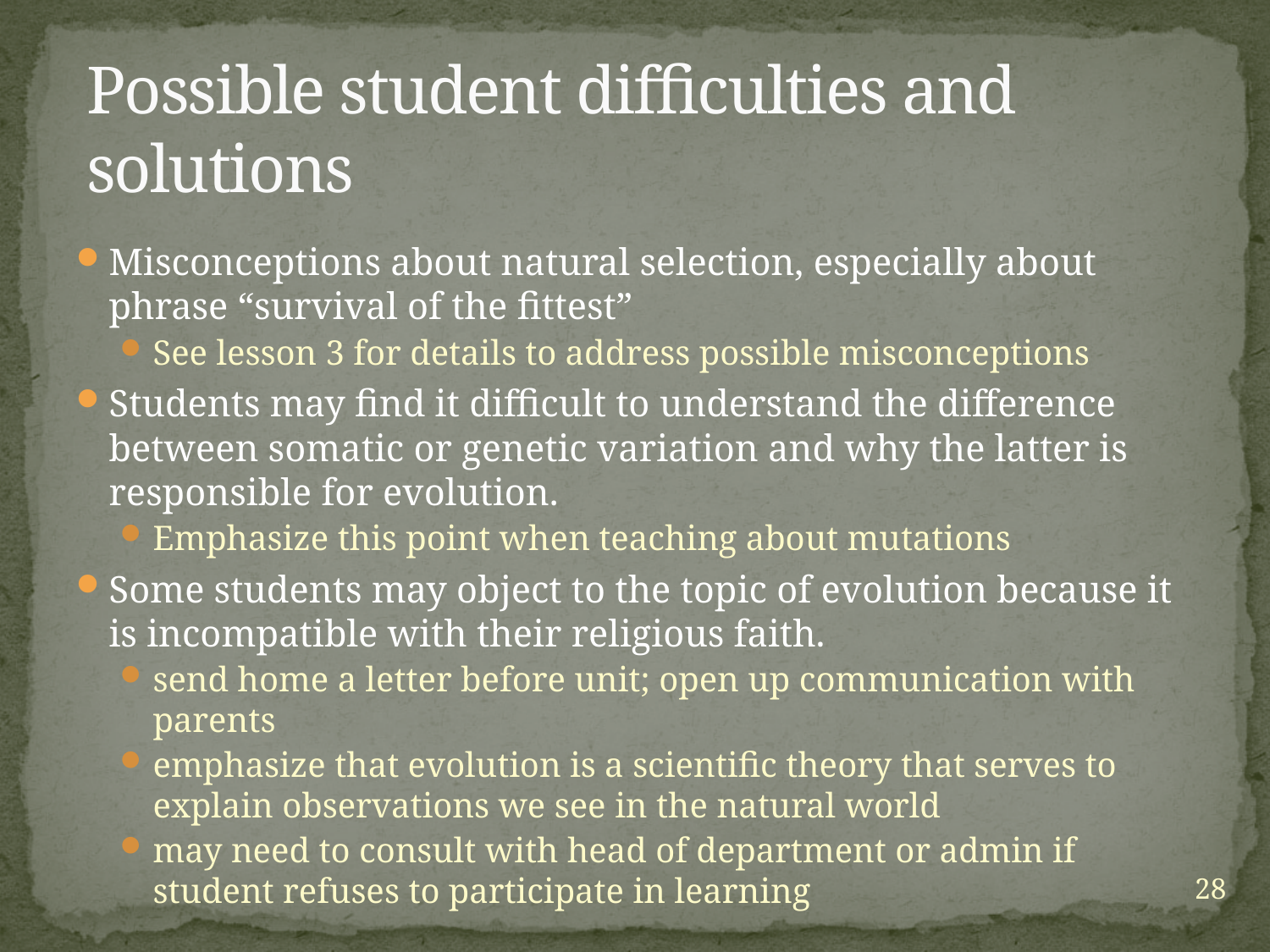

# Possible student difficulties and solutions
Misconceptions about natural selection, especially about phrase “survival of the fittest”
See lesson 3 for details to address possible misconceptions
Students may find it difficult to understand the difference between somatic or genetic variation and why the latter is responsible for evolution.
Emphasize this point when teaching about mutations
Some students may object to the topic of evolution because it is incompatible with their religious faith.
send home a letter before unit; open up communication with parents
emphasize that evolution is a scientific theory that serves to explain observations we see in the natural world
may need to consult with head of department or admin if student refuses to participate in learning

28